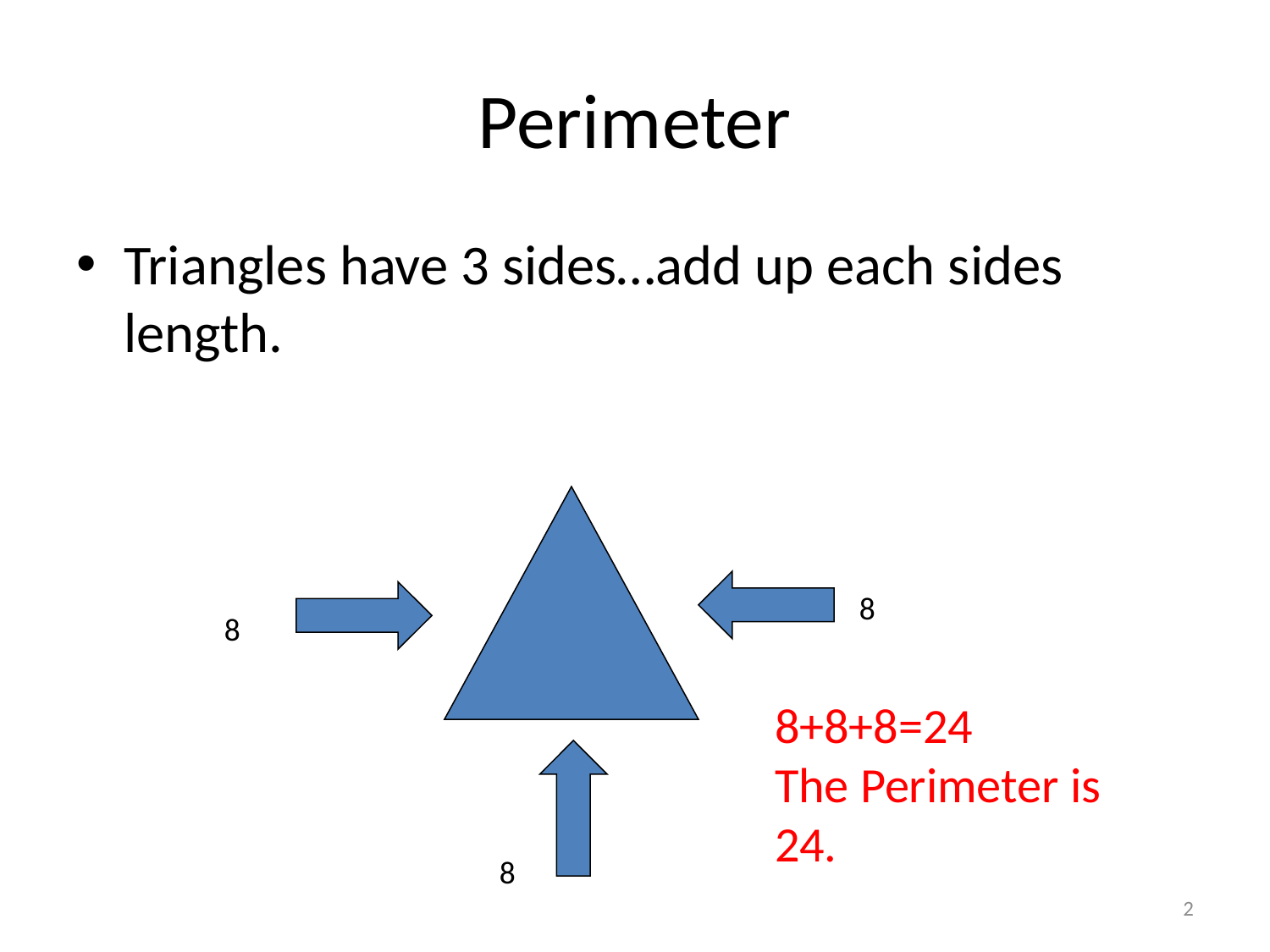

# Perimeter
Triangles have 3 sides…add up each sides length.

8
8
8+8+8=24
The Perimeter is 24.

8

2